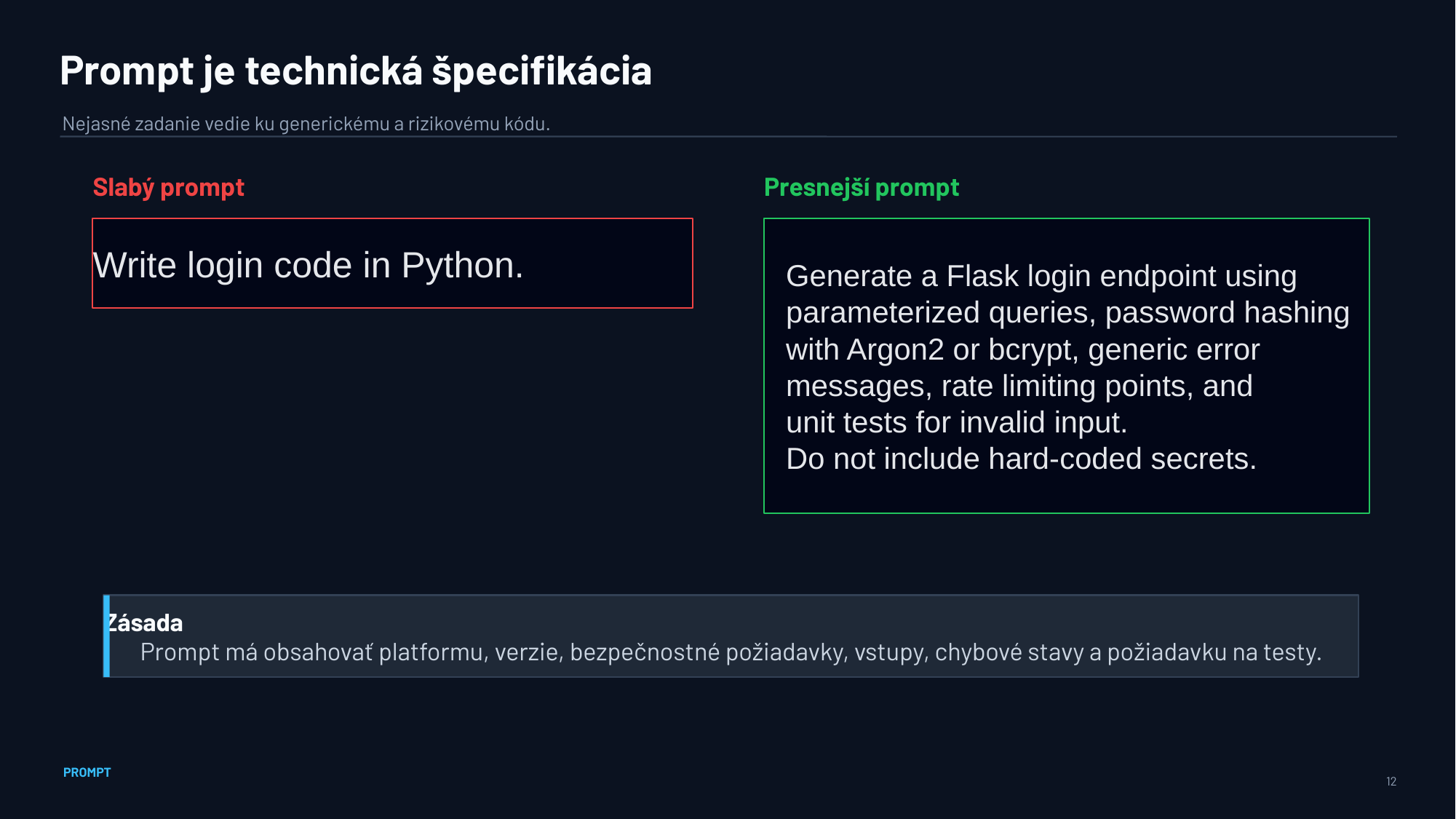

Prompt je technická špecifikácia
Nejasné zadanie vedie ku generickému a rizikovému kódu.

Slabý prompt
Presnejší prompt
Write login code in Python.
Generate a Flask login endpoint using
parameterized queries, password hashing
with Argon2 or bcrypt, generic error
messages, rate limiting points, and
unit tests for invalid input.
Do not include hard-coded secrets.
Zásada
Prompt má obsahovať platformu, verzie, bezpečnostné požiadavky, vstupy, chybové stavy a požiadavku na testy.

PROMPT
12